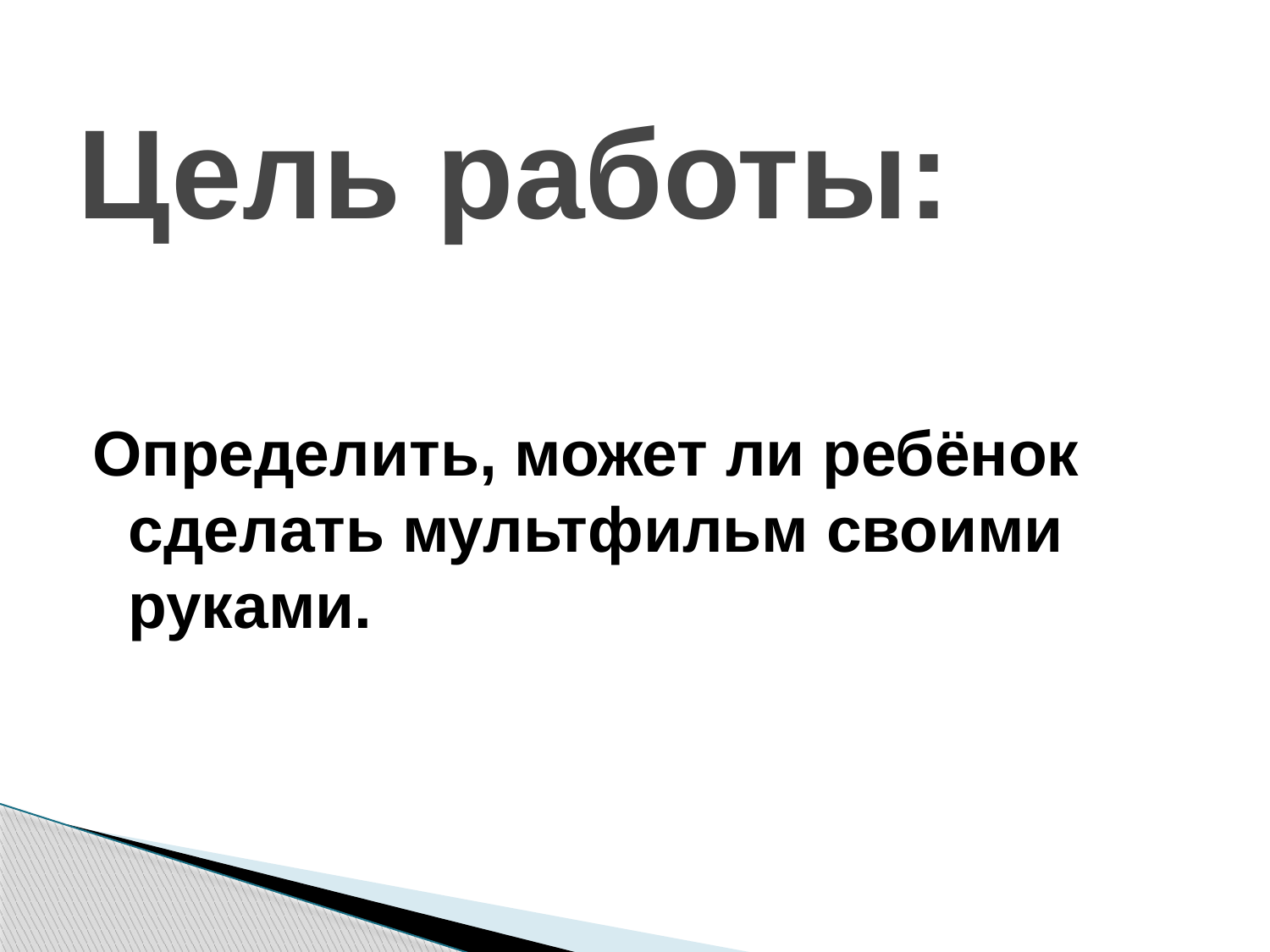

# Цель работы:
Определить, может ли ребёнок сделать мультфильм своими руками.